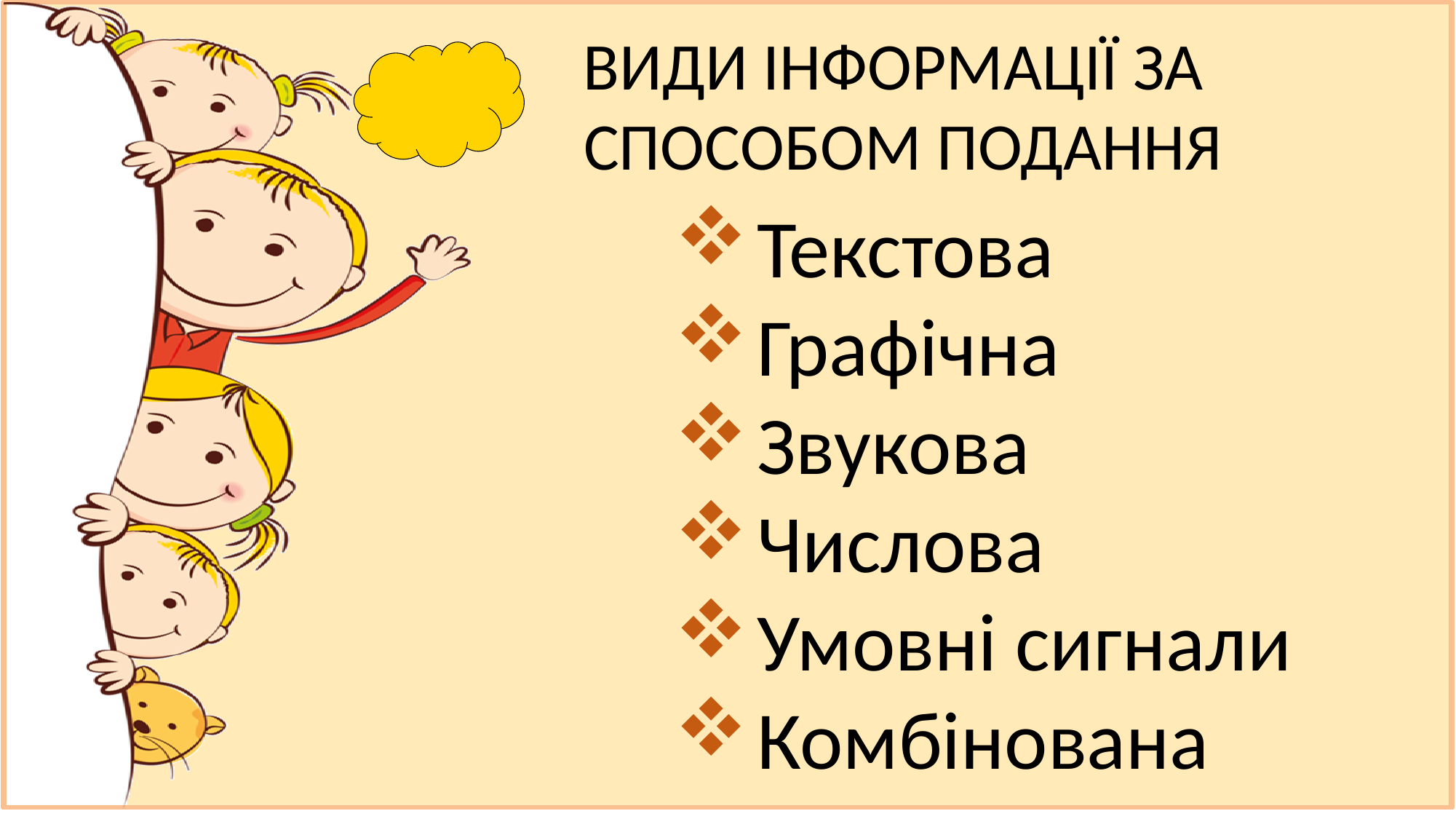

ВИДИ ІНФОРМАЦІЇ ЗА
СПОСОБОМ ПОДАННЯ

Текстова
Графічна
Звукова
Числова
Умовні сигнали
Комбінована